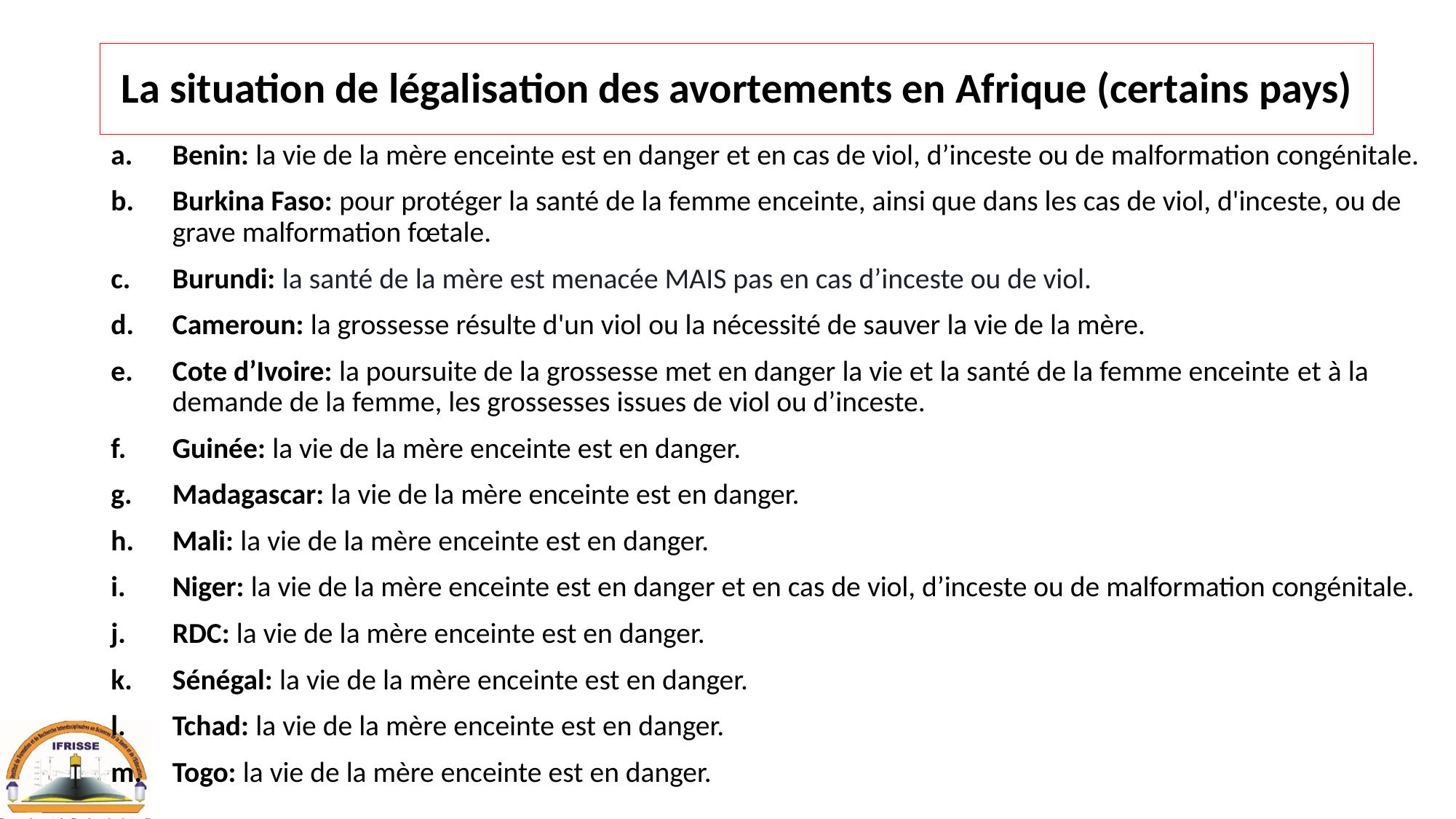

# La situation de légalisation des avortements en Afrique (certains pays)
Benin: la vie de la mère enceinte est en danger et en cas de viol, d’inceste ou de malformation congénitale.
Burkina Faso: pour protéger la santé de la femme enceinte, ainsi que dans les cas de viol, d'inceste, ou de grave malformation fœtale.
Burundi: la santé de la mère est menacée MAIS pas en cas d’inceste ou de viol.
Cameroun: la grossesse résulte d'un viol ou la nécessité de sauver la vie de la mère.
Cote d’Ivoire: la poursuite de la grossesse met en danger la vie et la santé de la femme enceinte et à la demande de la femme, les grossesses issues de viol ou d’inceste.
Guinée: la vie de la mère enceinte est en danger.
Madagascar: la vie de la mère enceinte est en danger.
Mali: la vie de la mère enceinte est en danger.
Niger: la vie de la mère enceinte est en danger et en cas de viol, d’inceste ou de malformation congénitale.
RDC: la vie de la mère enceinte est en danger.
Sénégal: la vie de la mère enceinte est en danger.
Tchad: la vie de la mère enceinte est en danger.
Togo: la vie de la mère enceinte est en danger.